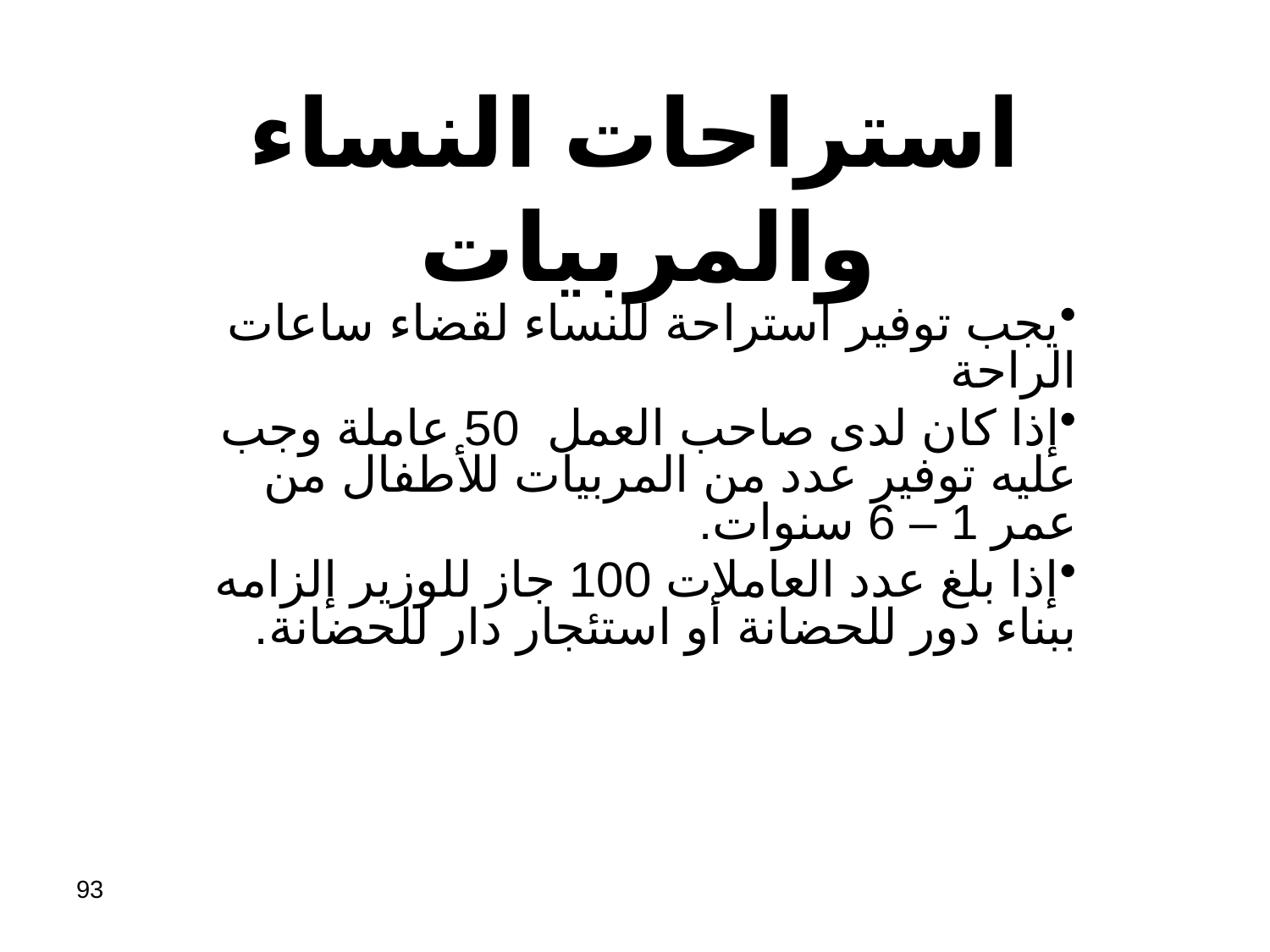

# استراحات النساء والمربيات
يجب توفير استراحة للنساء لقضاء ساعات الراحة
إذا كان لدى صاحب العمل  50 عاملة وجب عليه توفير عدد من المربيات للأطفال من عمر 1 – 6 سنوات.
إذا بلغ عدد العاملات 100 جاز للوزير إلزامه ببناء دور للحضانة أو استئجار دار للحضانة.

93